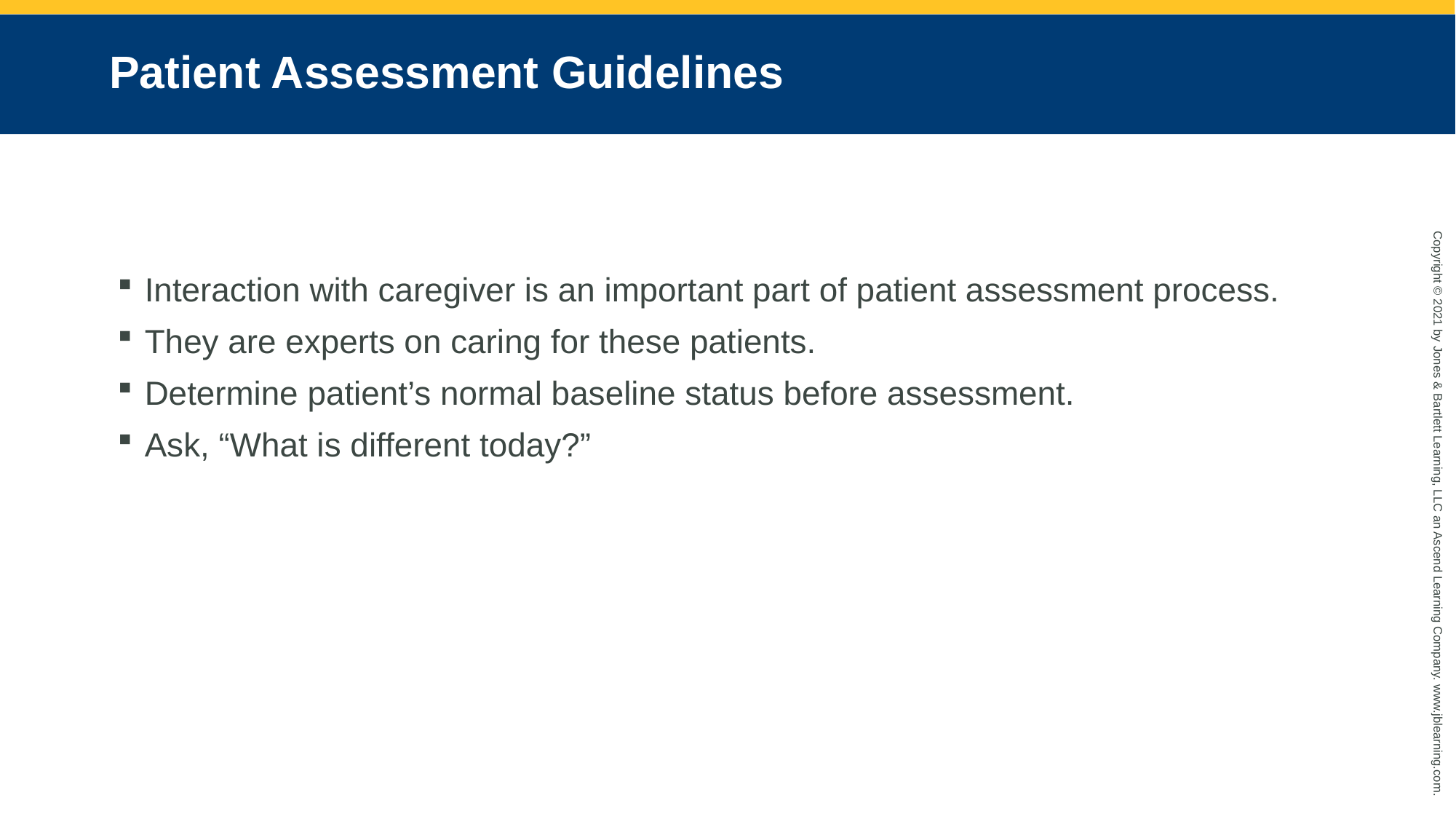

# Patient Assessment Guidelines
Interaction with caregiver is an important part of patient assessment process.
They are experts on caring for these patients.
Determine patient’s normal baseline status before assessment.
Ask, “What is different today?”